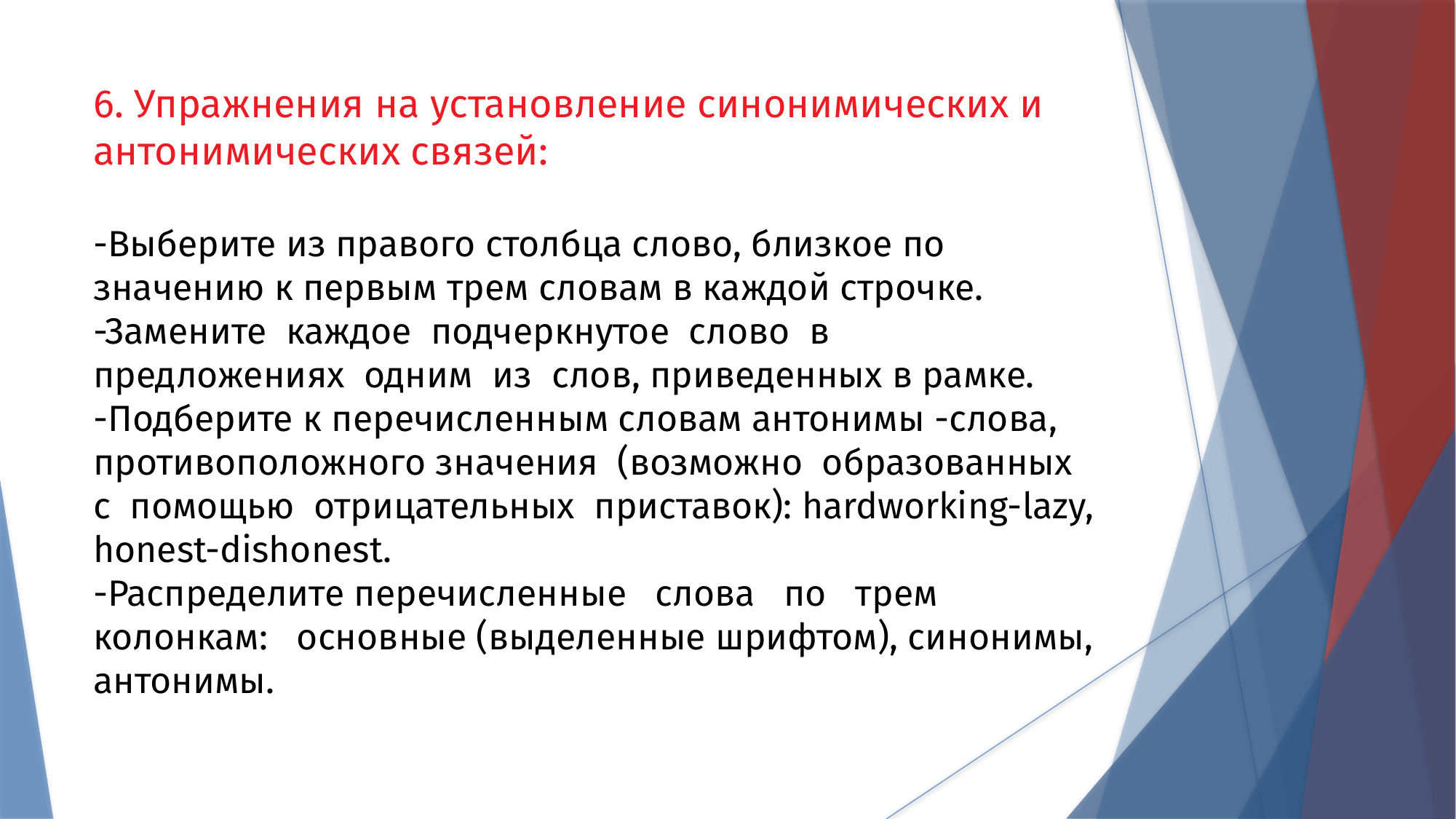

6. Упражнения на установление синонимических и антонимических связей:

-Выберите из правого столбца слово, близкое по значению к первым трем словам в каждой строчке.
-Замените  каждое  подчеркнутое  слово  в  предложениях  одним  из  слов, приведенных в рамке.
-Подберите к перечисленным словам антонимы -слова, противоположного значения  (возможно  образованных  с  помощью  отрицательных  приставок): hardworking-lazy, honest-dishonest.
-Распределите перечисленные   слова   по   трем   колонкам:   основные (выделенные шрифтом), синонимы, антонимы.